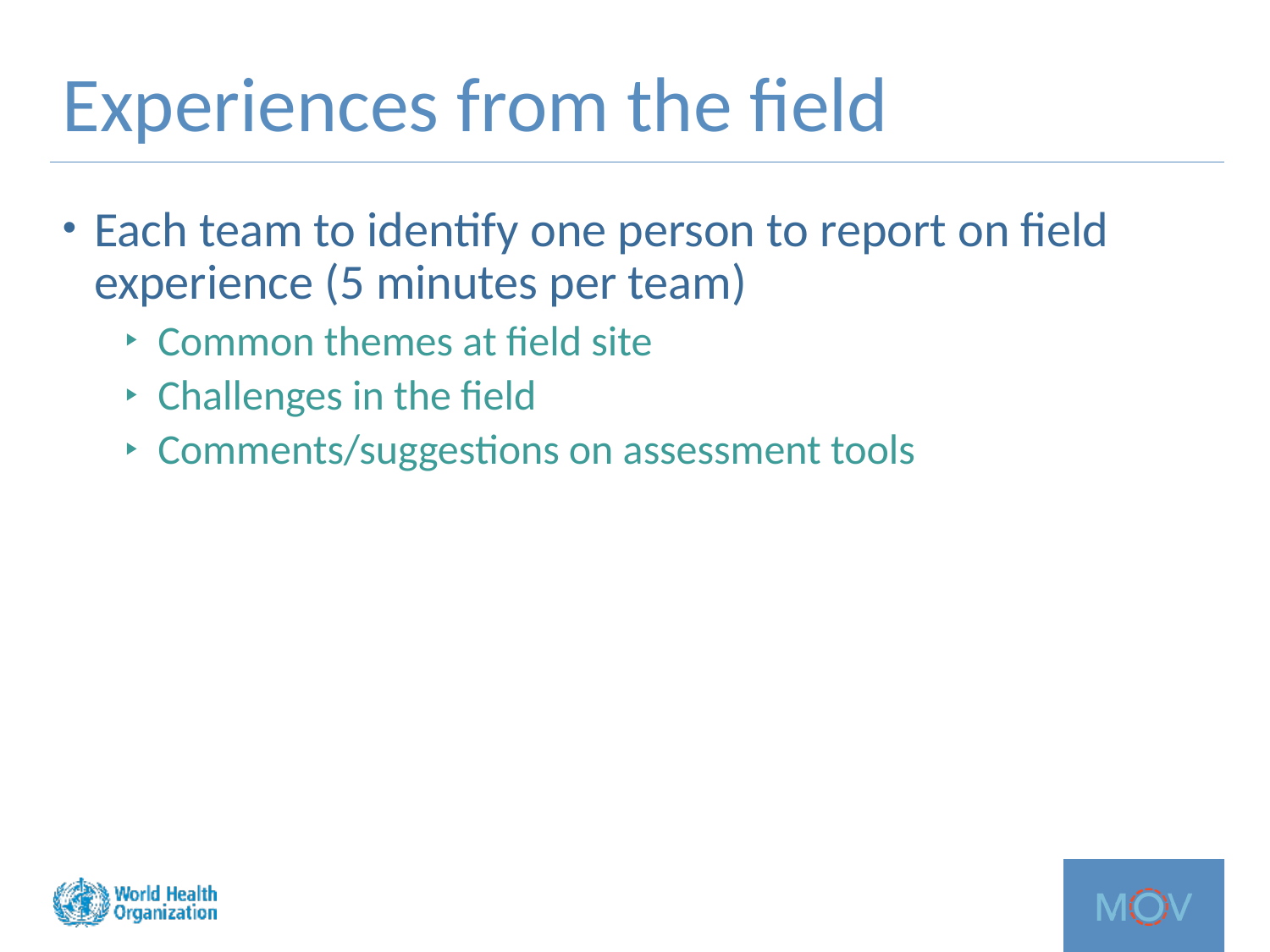

# Experiences from the field
Each team to identify one person to report on field experience (5 minutes per team)
Common themes at field site
Challenges in the field
Comments/suggestions on assessment tools